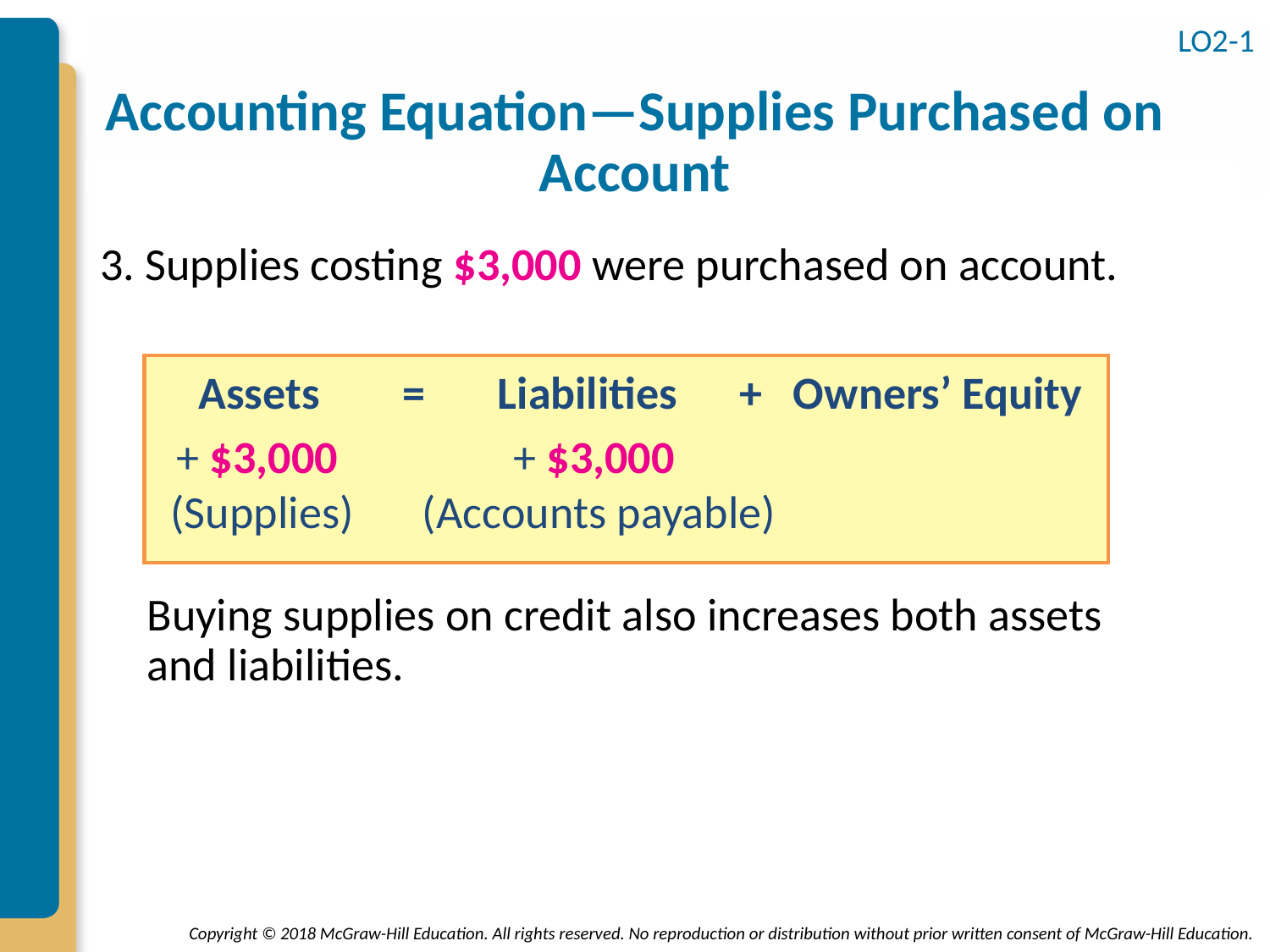

LO2-1
# Accounting Equation—Supplies Purchased on Account

3. Supplies costing $3,000 were purchased on account.

Buying supplies on credit also increases both assets and liabilities.

      Assets        =       Liabilities      +   Owners’ Equity
+ $3,000
(Accounts payable)
+ $3,000
(Supplies)